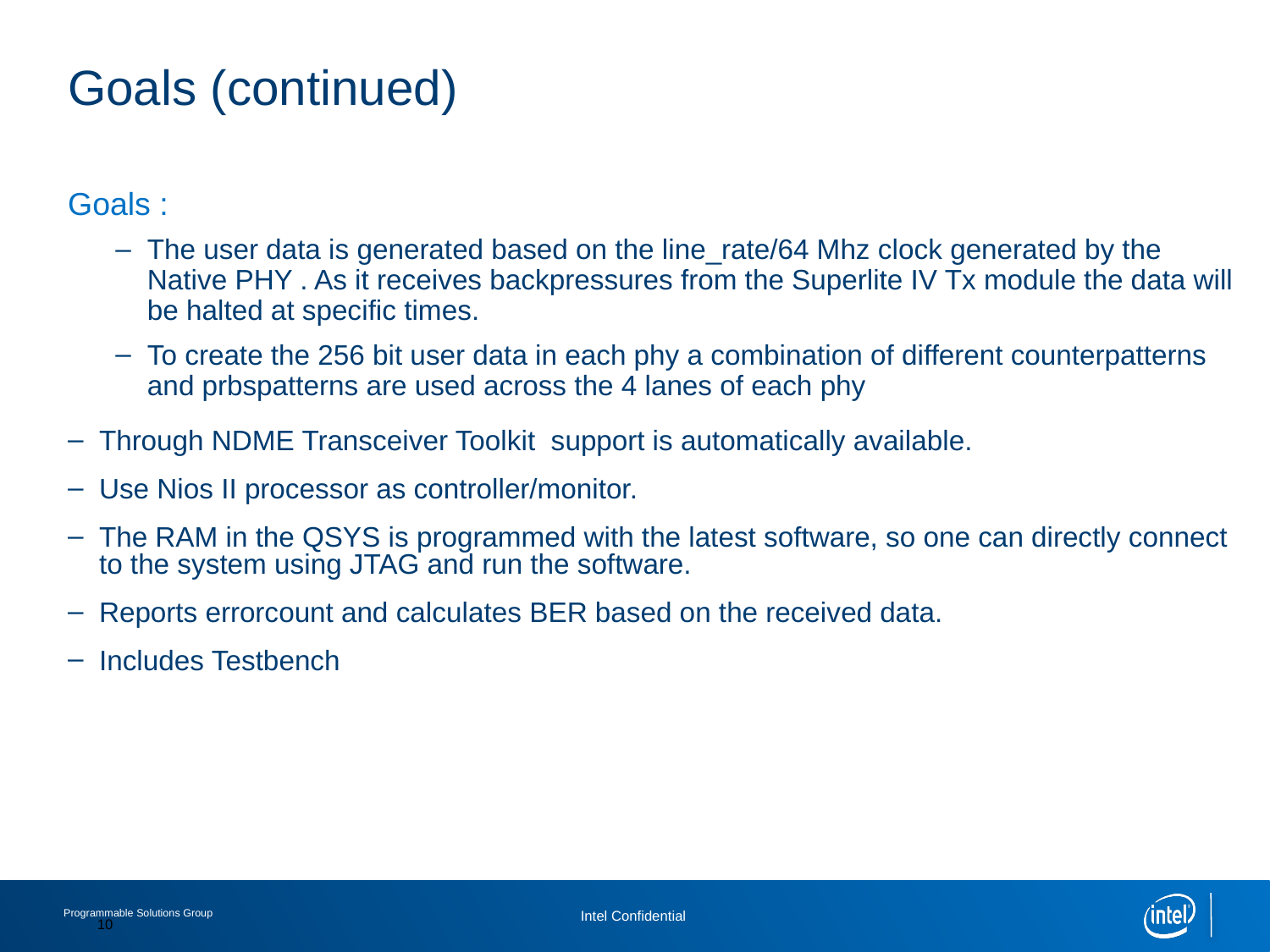

# Goals (continued)
Goals :
The user data is generated based on the line_rate/64 Mhz clock generated by the Native PHY . As it receives backpressures from the Superlite IV Tx module the data will be halted at specific times.
To create the 256 bit user data in each phy a combination of different counterpatterns and prbspatterns are used across the 4 lanes of each phy
Through NDME Transceiver Toolkit  support is automatically available.
Use Nios II processor as controller/monitor.
The RAM in the QSYS is programmed with the latest software, so one can directly connect to the system using JTAG and run the software.
Reports errorcount and calculates BER based on the received data.
Includes Testbench
10